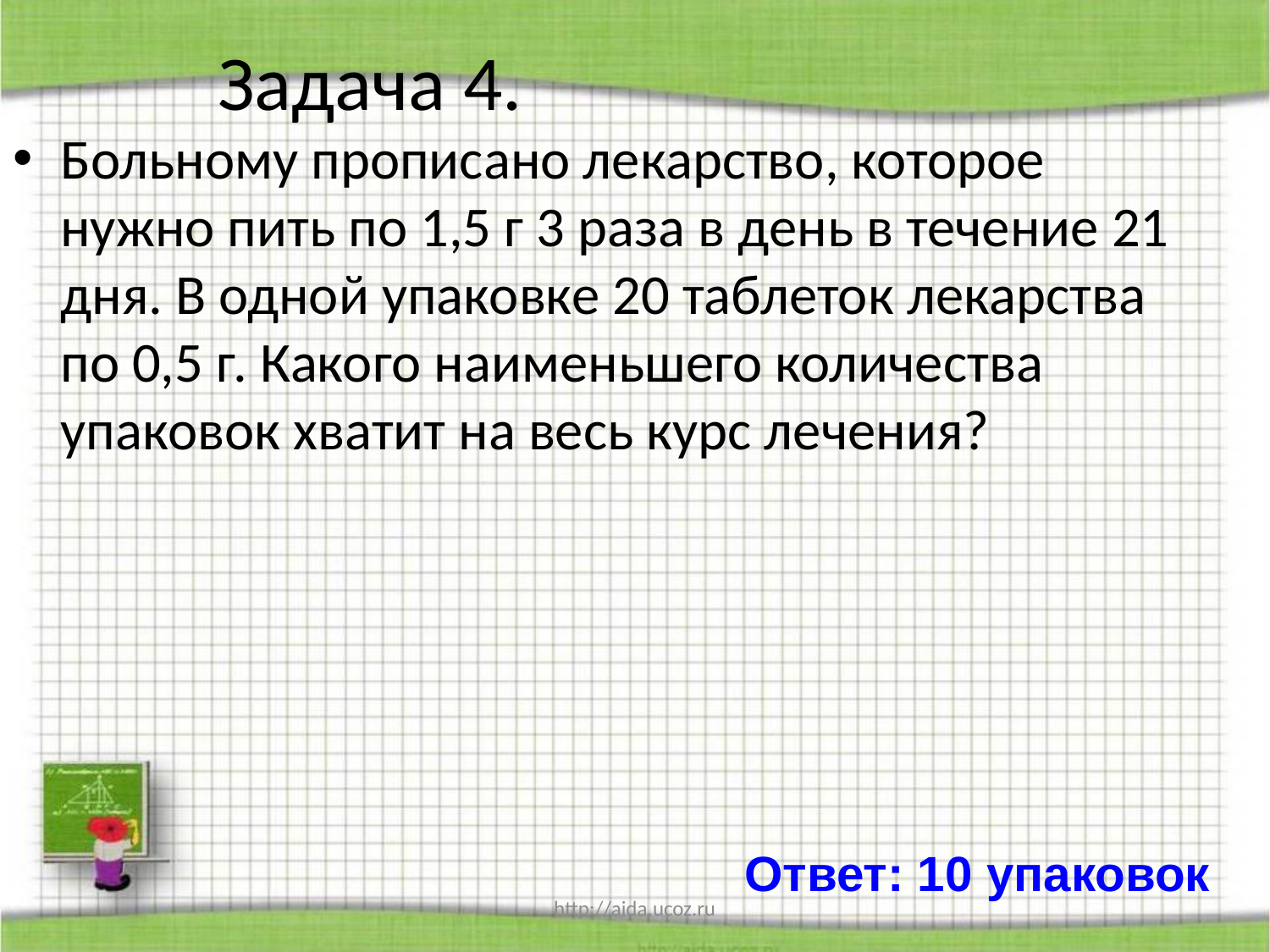

# Задача 4.
Больному прописано лекарство, которое нужно пить по 1,5 г 3 раза в день в течение 21 дня. В одной упаковке 20 таблеток лекарства по 0,5 г. Какого наименьшего количества упаковок хватит на весь курс лечения?
Ответ: 10 упаковок
http://aida.ucoz.ru